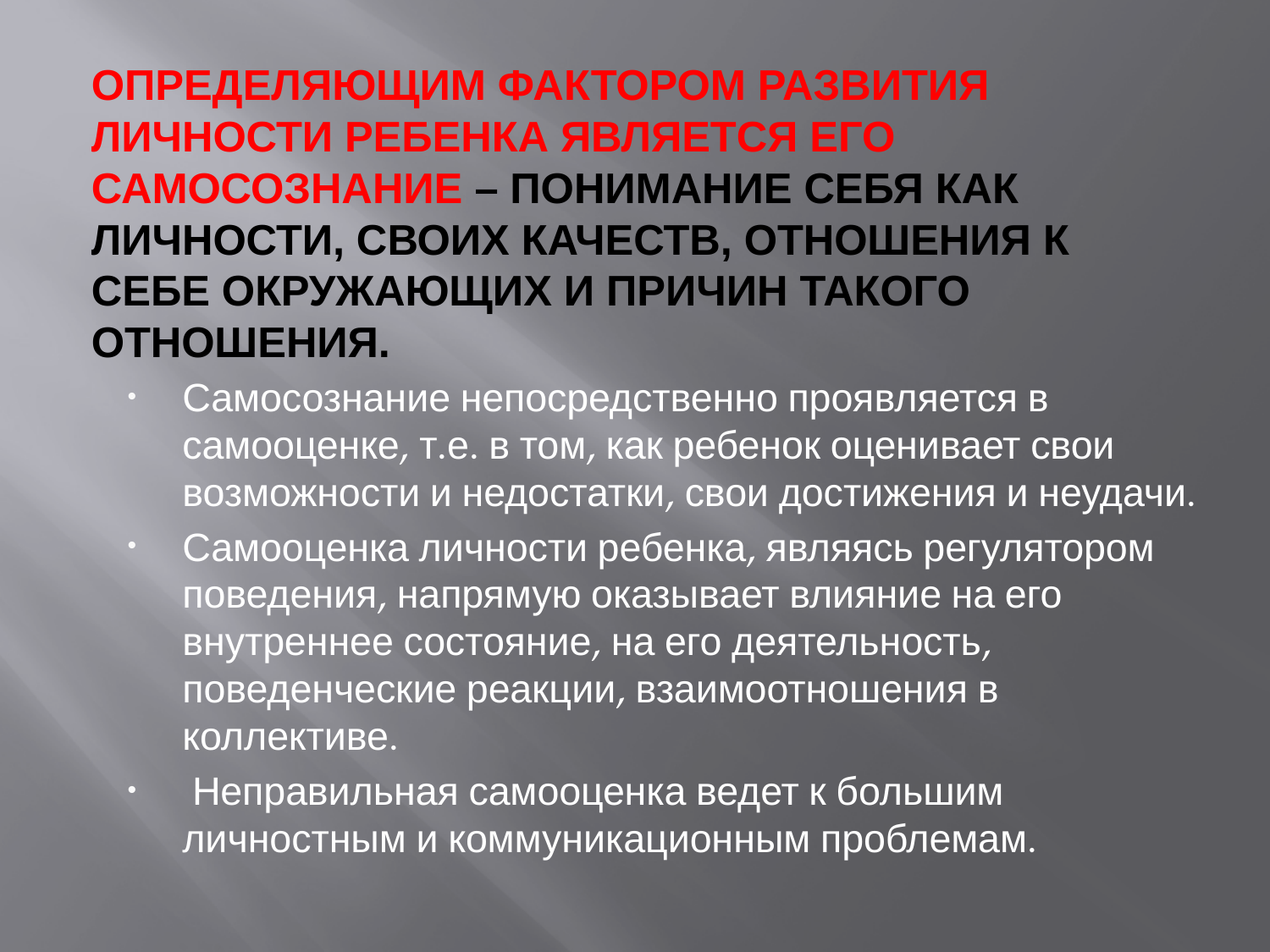

# Определяющим фактором развития личности ребенка является его самосознание – понимание себя как личности, своих качеств, отношения к себе окружающих и причин такого отношения.
Самосознание непосредственно проявляется в самооценке, т.е. в том, как ребенок оценивает свои возможности и недостатки, свои достижения и неудачи.
Самооценка личности ребенка, являясь регулятором поведения, напрямую оказывает влияние на его внутреннее состояние, на его деятельность, поведенческие реакции, взаимоотношения в коллективе.
 Неправильная самооценка ведет к большим личностным и коммуникационным проблемам.